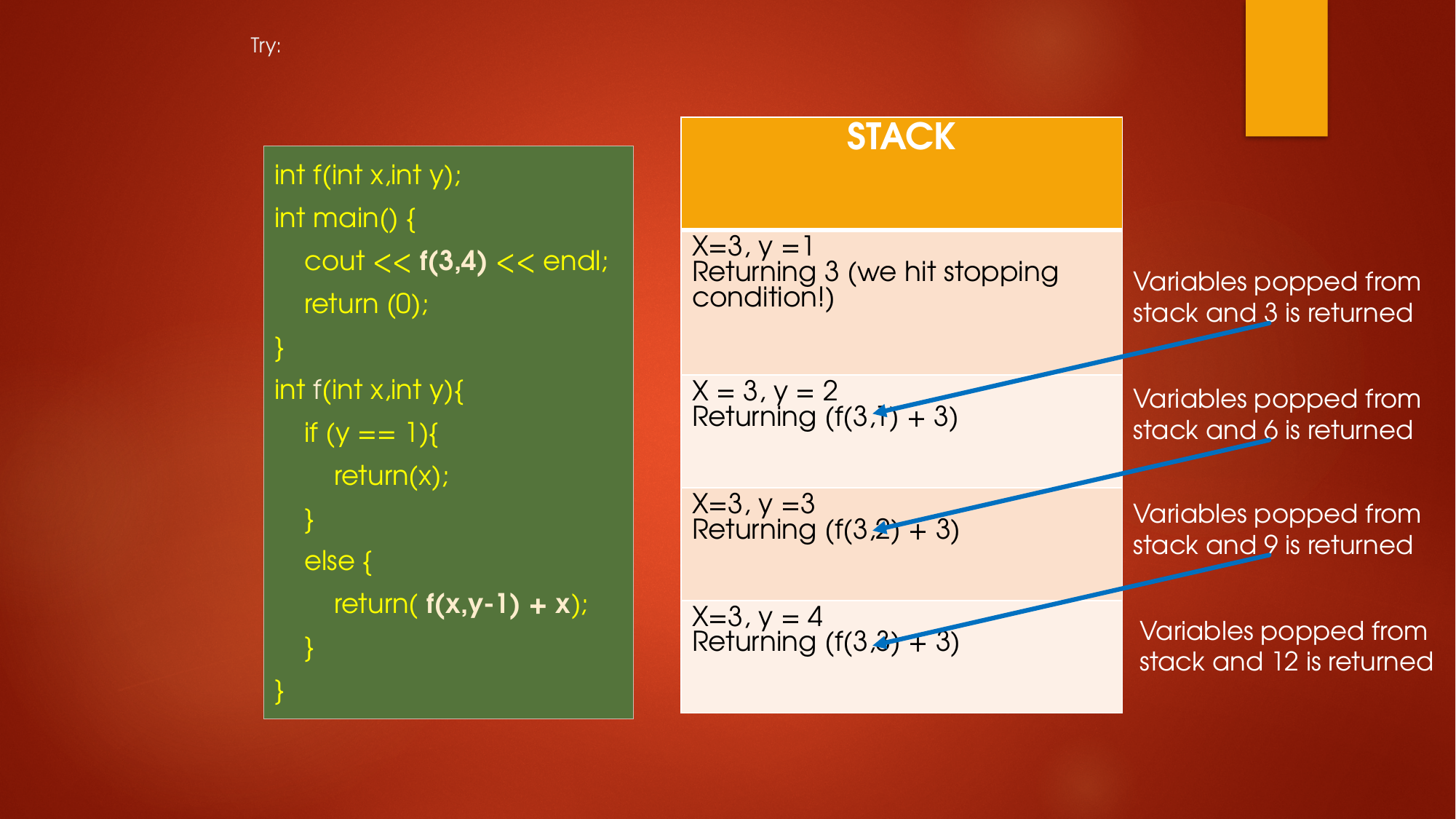

# Try:
| STACK |
| --- |
| X=3, y =1 Returning 3 (we hit stopping condition!) |
| X = 3, y = 2 Returning (f(3,1) + 3) |
| X=3, y =3 Returning (f(3,2) + 3) |
| X=3, y = 4 Returning (f(3,3) + 3) |
int f(int x,int y);
int main() {
    cout << f(3,4) << endl;
    return (0);
}
int f(int x,int y){
    if (y == 1){
        return(x);
    }
    else {
        return( f(x,y-1) + x);
    }
}

Variables popped from stack and 3 is returned
Variables popped from stack and 6 is returned
Variables popped from stack and 9 is returned
Variables popped from stack and 12 is returned